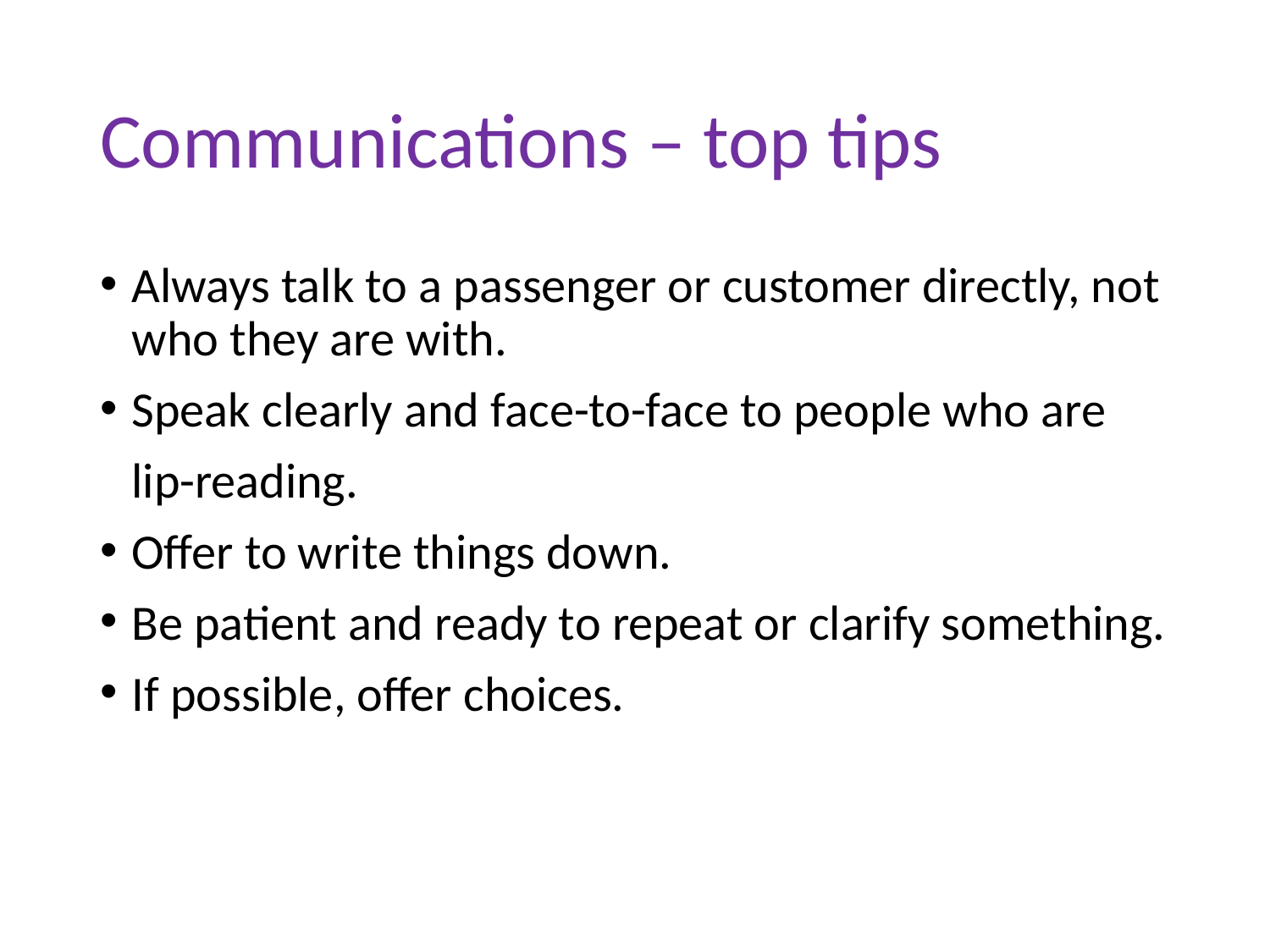

# Communications – top tips
Always talk to a passenger or customer directly, not who they are with.
Speak clearly and face-to-face to people who are lip-reading.
Offer to write things down.
Be patient and ready to repeat or clarify something.
If possible, offer choices.